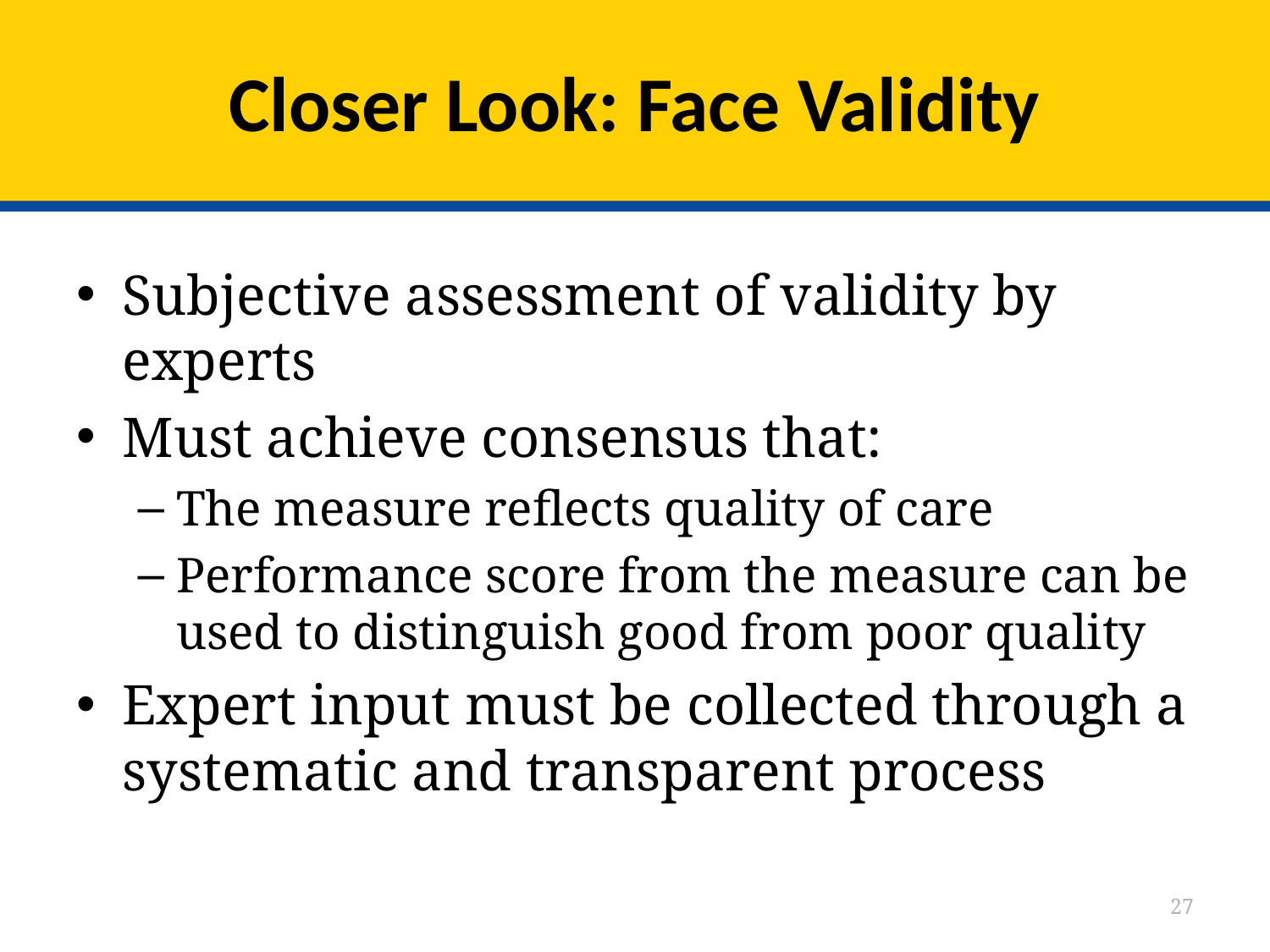

# Closer Look: Face Validity
Subjective assessment of validity by experts
Must achieve consensus that:
The measure reflects quality of care
Performance score from the measure can be used to distinguish good from poor quality
Expert input must be collected through a systematic and transparent process

27